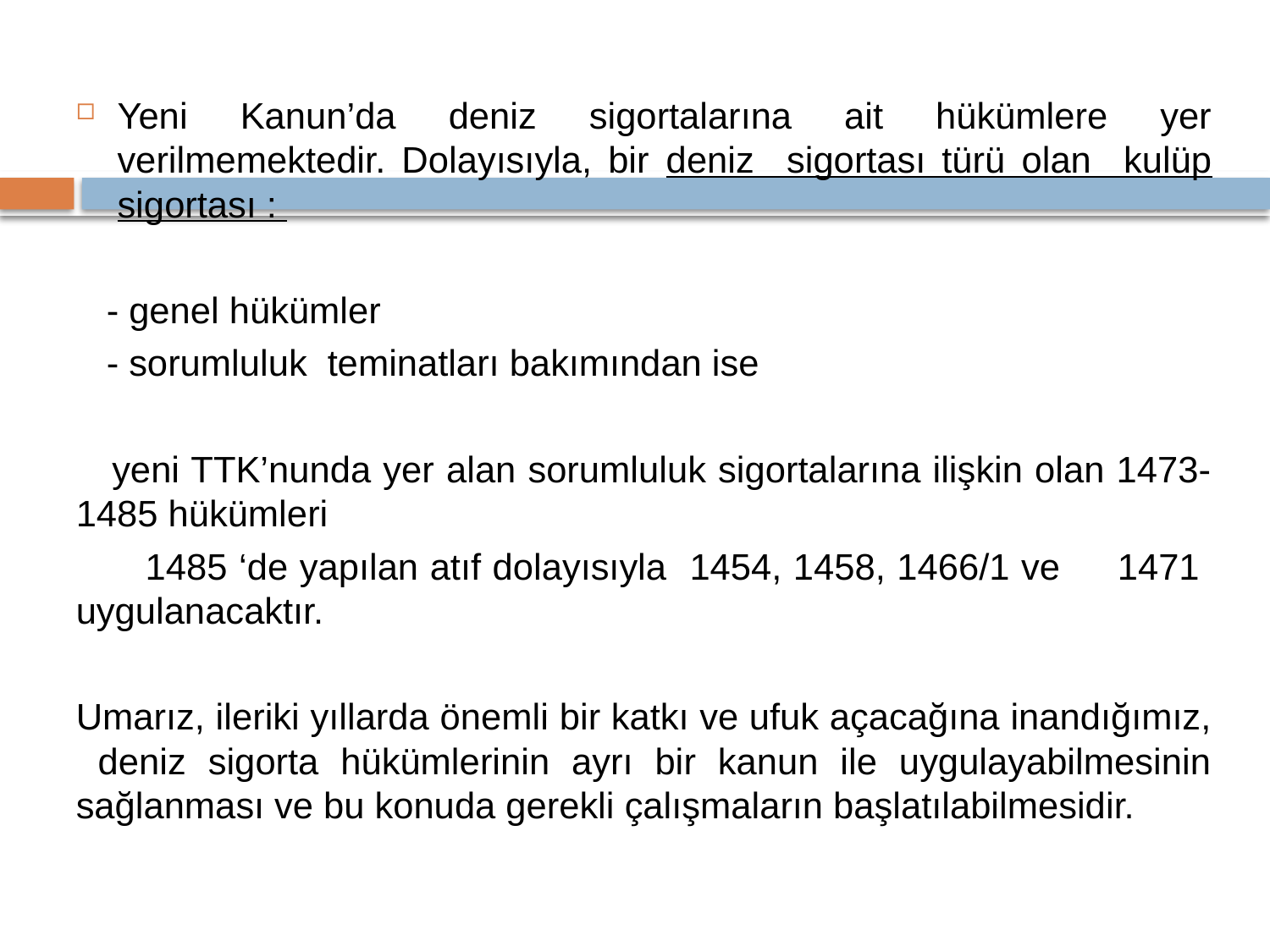

Yeni Kanun’da deniz sigortalarına ait hükümlere yer verilmemektedir. Dolayısıyla, bir deniz  sigortası türü olan  kulüp sigortası :

   - genel hükümler
   - sorumluluk  teminatları bakımından ise

   yeni TTK’nunda yer alan sorumluluk sigortalarına ilişkin olan 1473-1485 hükümleri
      1485 ‘de yapılan atıf dolayısıyla  1454, 1458, 1466/1 ve     1471  uygulanacaktır.

Umarız, ileriki yıllarda önemli bir katkı ve ufuk açacağına inandığımız,  deniz sigorta hükümlerinin ayrı bir kanun ile uygulayabilmesinin sağlanması ve bu konuda gerekli çalışmaların başlatılabilmesidir.